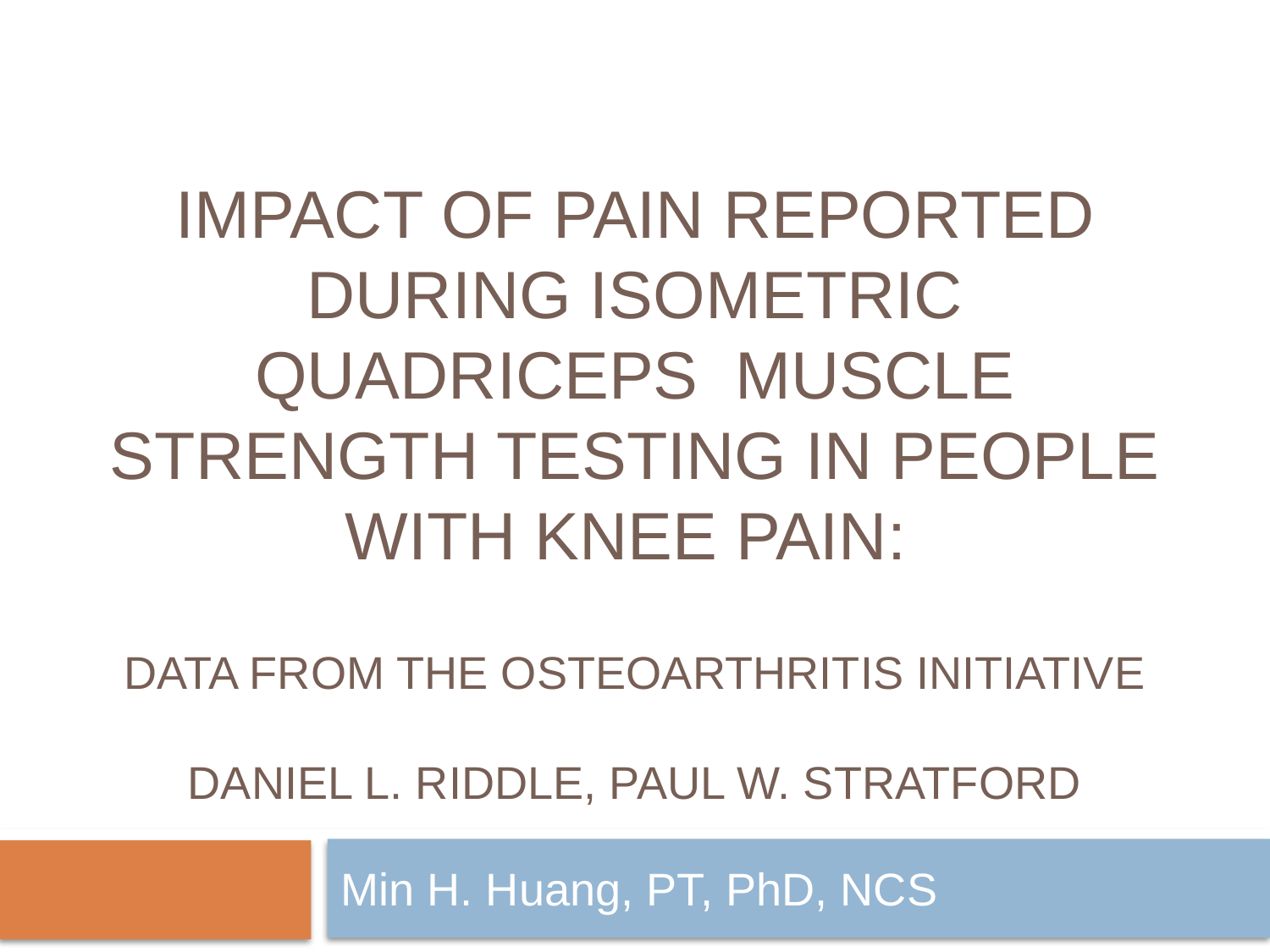

# Impact of Pain Reported During Isometric Quadriceps  Muscle Strength Testing in People With Knee Pain: Data From the Osteoarthritis Initiative Daniel L. Riddle, Paul W. Stratford
Min H. Huang, PT, PhD, NCS